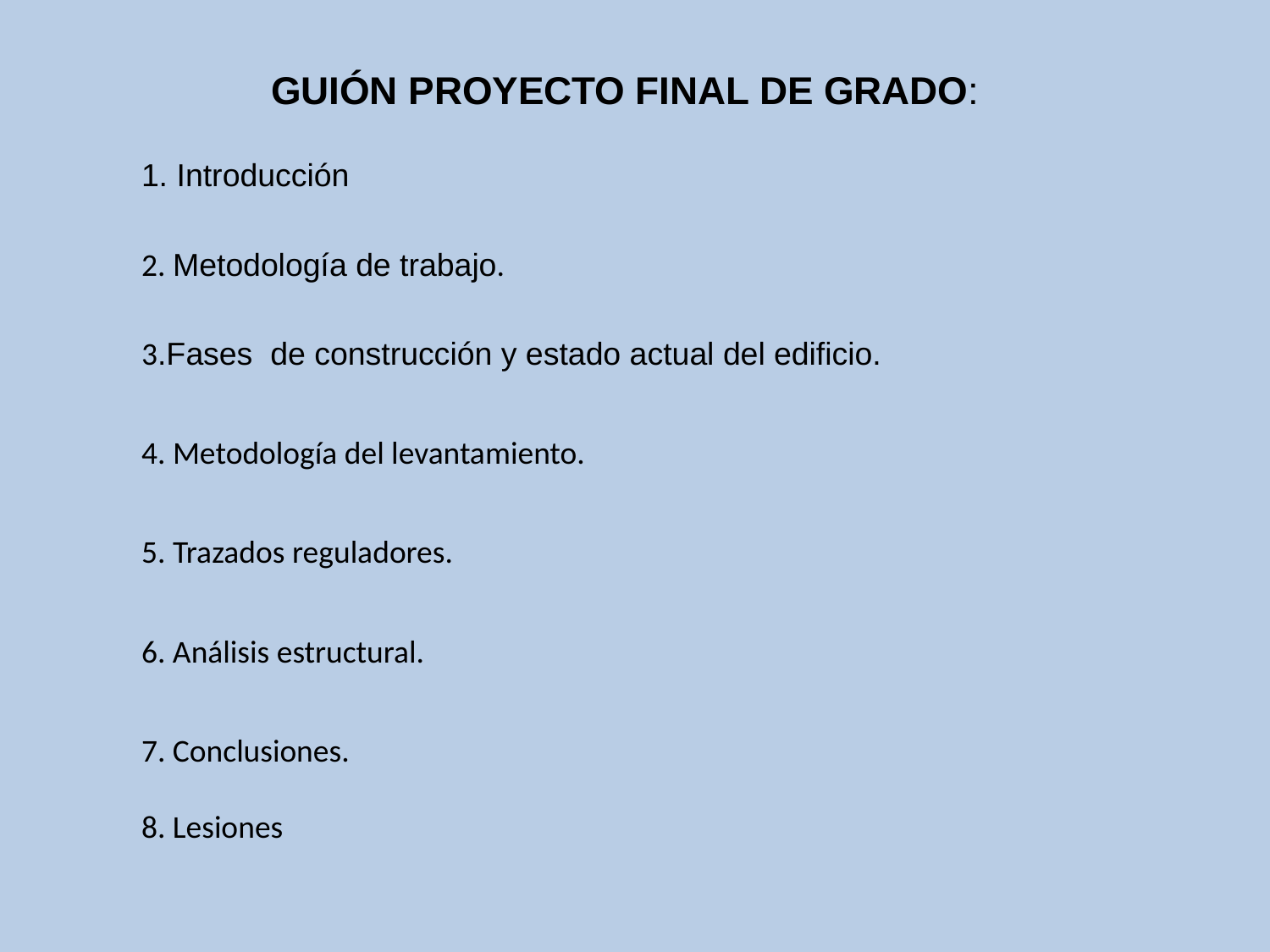

GUIÓN PROYECTO FINAL DE GRADO:
1. Introducción
2. Metodología de trabajo.
3.Fases  de construcción y estado actual del edificio.
4. Metodología del levantamiento.
5. Trazados reguladores.
6. Análisis estructural.
7. Conclusiones.

8. Lesiones